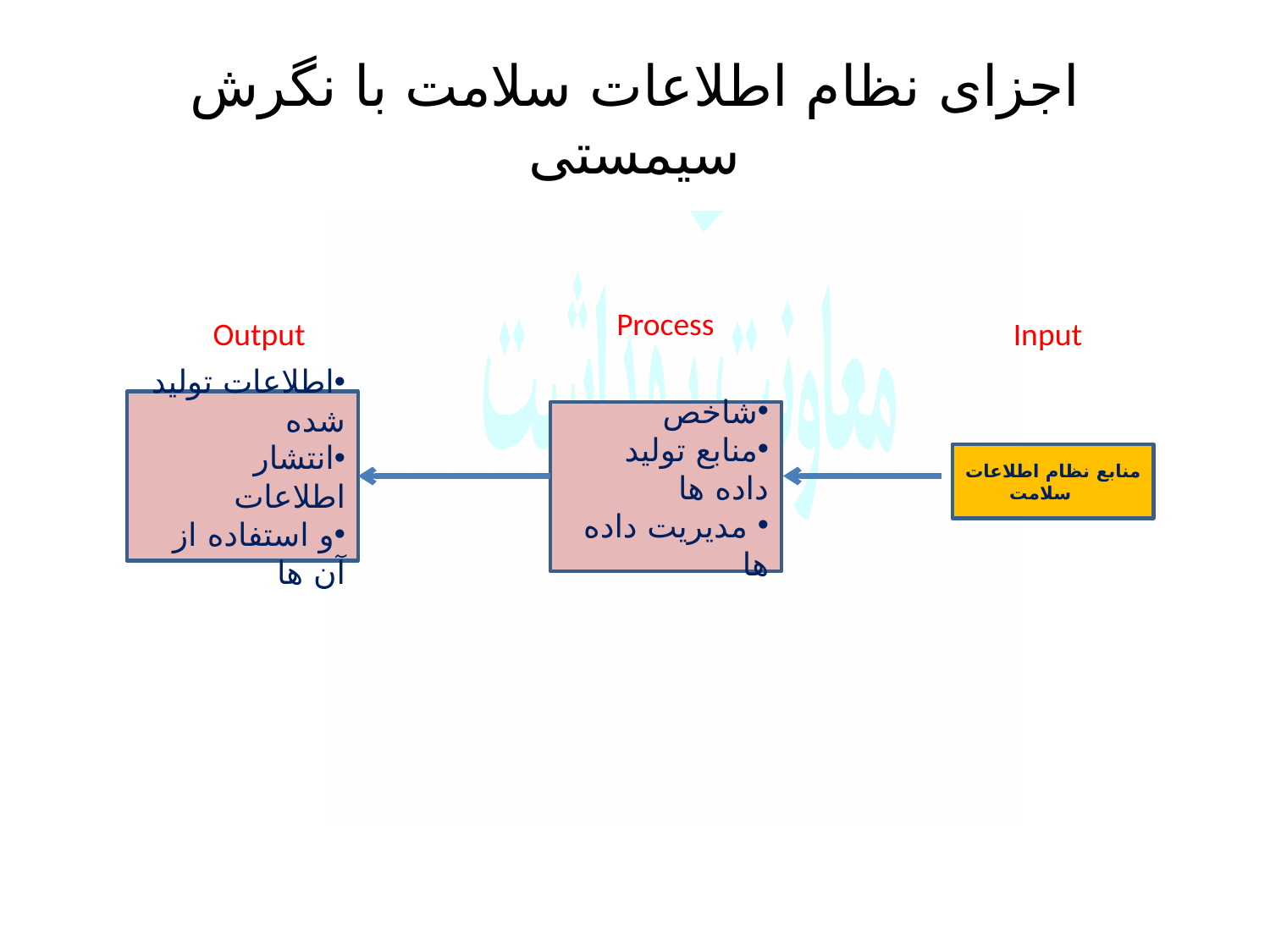

# اجزای نظام اطلاعات سلامت با نگرش سیمستی
Process
Output
Input
اطلاعات تولید شده
انتشار اطلاعات
و استفاده از آن ها
شاخص
منابع تولید داده ها
 مدیریت داده ها
منابع نظام اطلاعات سلامت